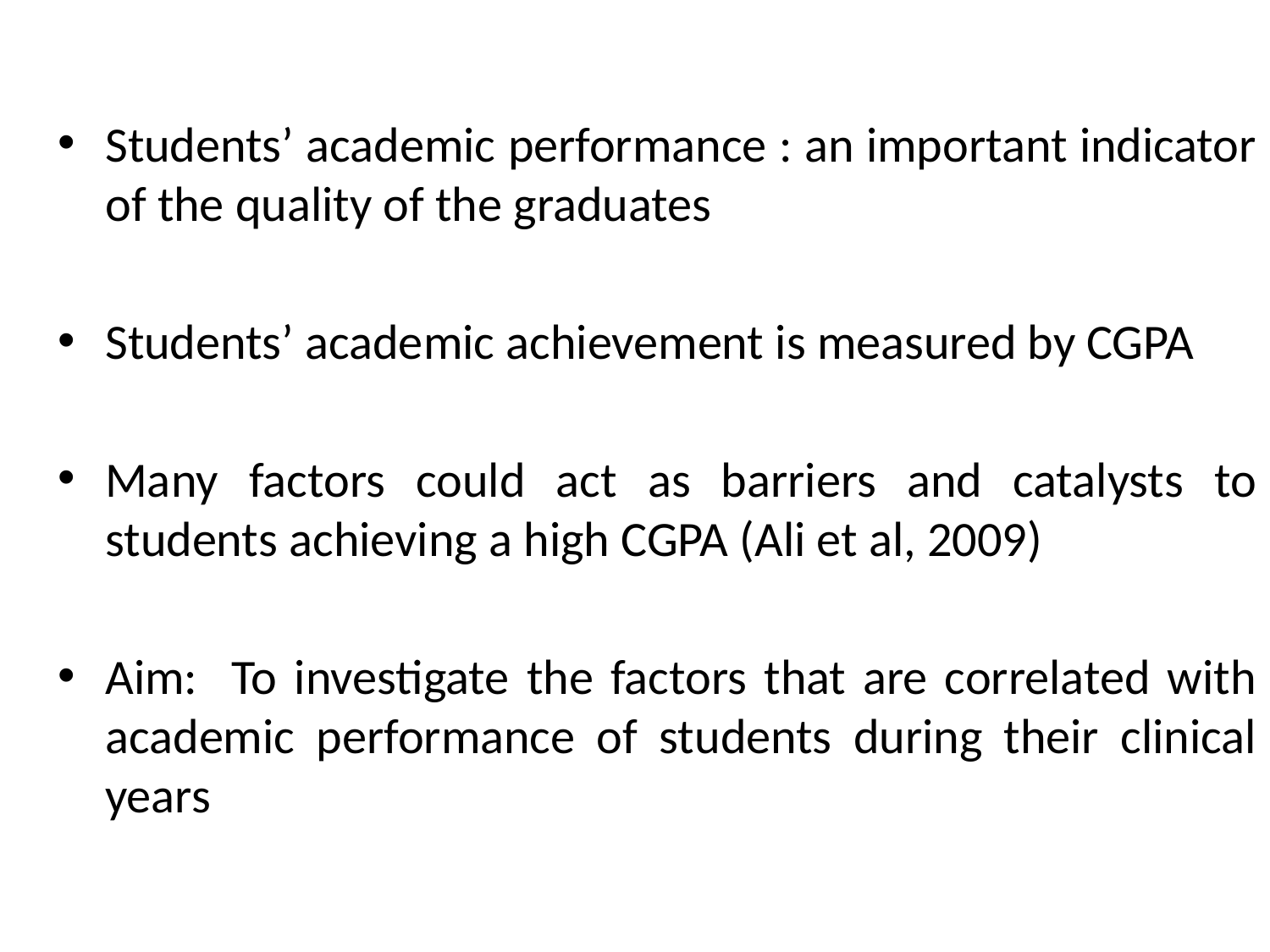

Students’ academic performance : an important indicator of the quality of the graduates

Students’ academic achievement is measured by CGPA

Many factors could act as barriers and catalysts to students achieving a high CGPA (Ali et al, 2009)

Aim:  To investigate the factors that are correlated with academic performance of students during their clinical years